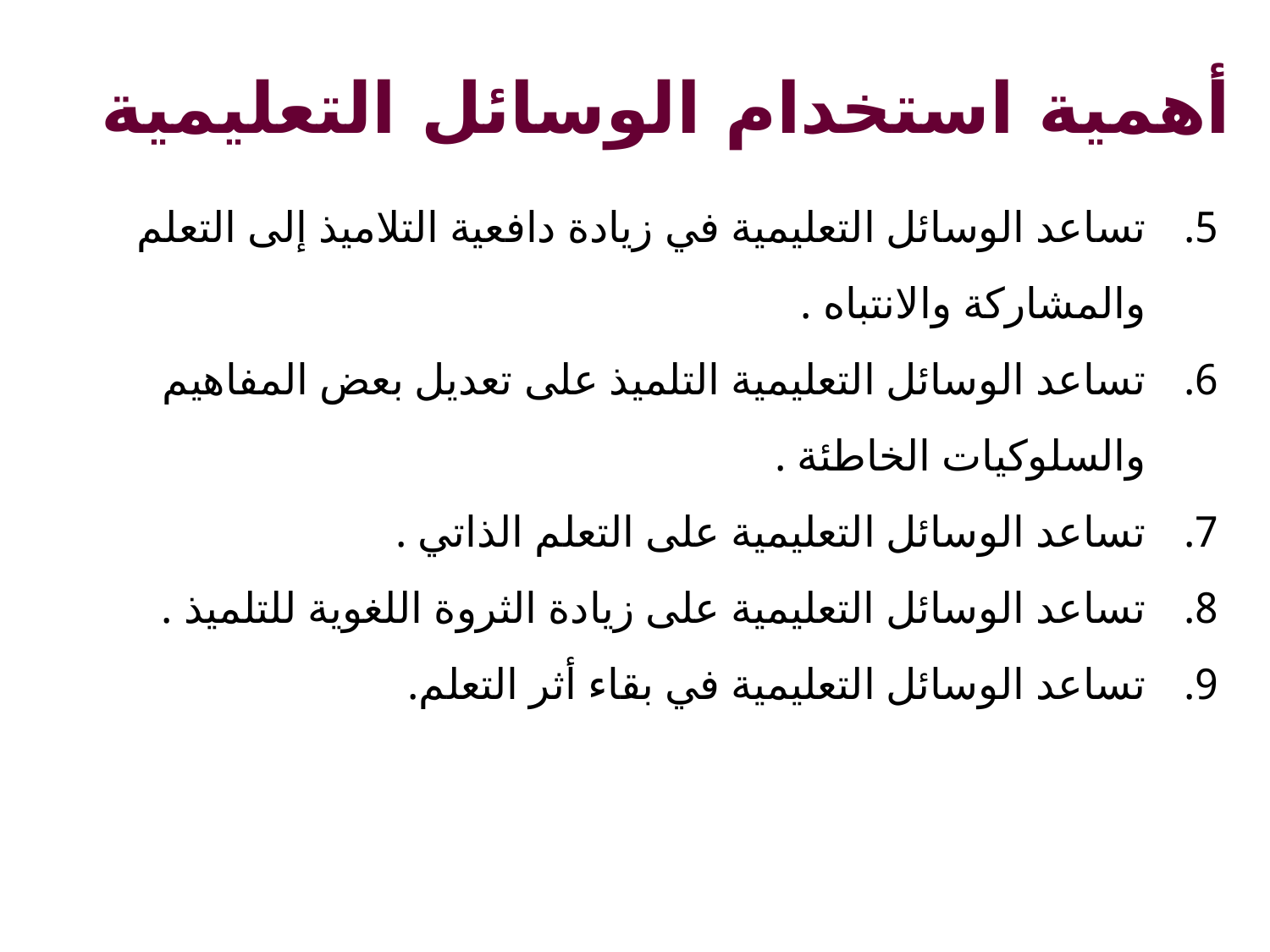

أهمية استخدام الوسائل التعليمية

تساعد الوسائل التعليمية في زيادة دافعية التلاميذ إلى التعلم والمشاركة والانتباه .
تساعد الوسائل التعليمية التلميذ على تعديل بعض المفاهيم والسلوكيات الخاطئة .
تساعد الوسائل التعليمية على التعلم الذاتي .
تساعد الوسائل التعليمية على زيادة الثروة اللغوية للتلميذ .
تساعد الوسائل التعليمية في بقاء أثر التعلم.